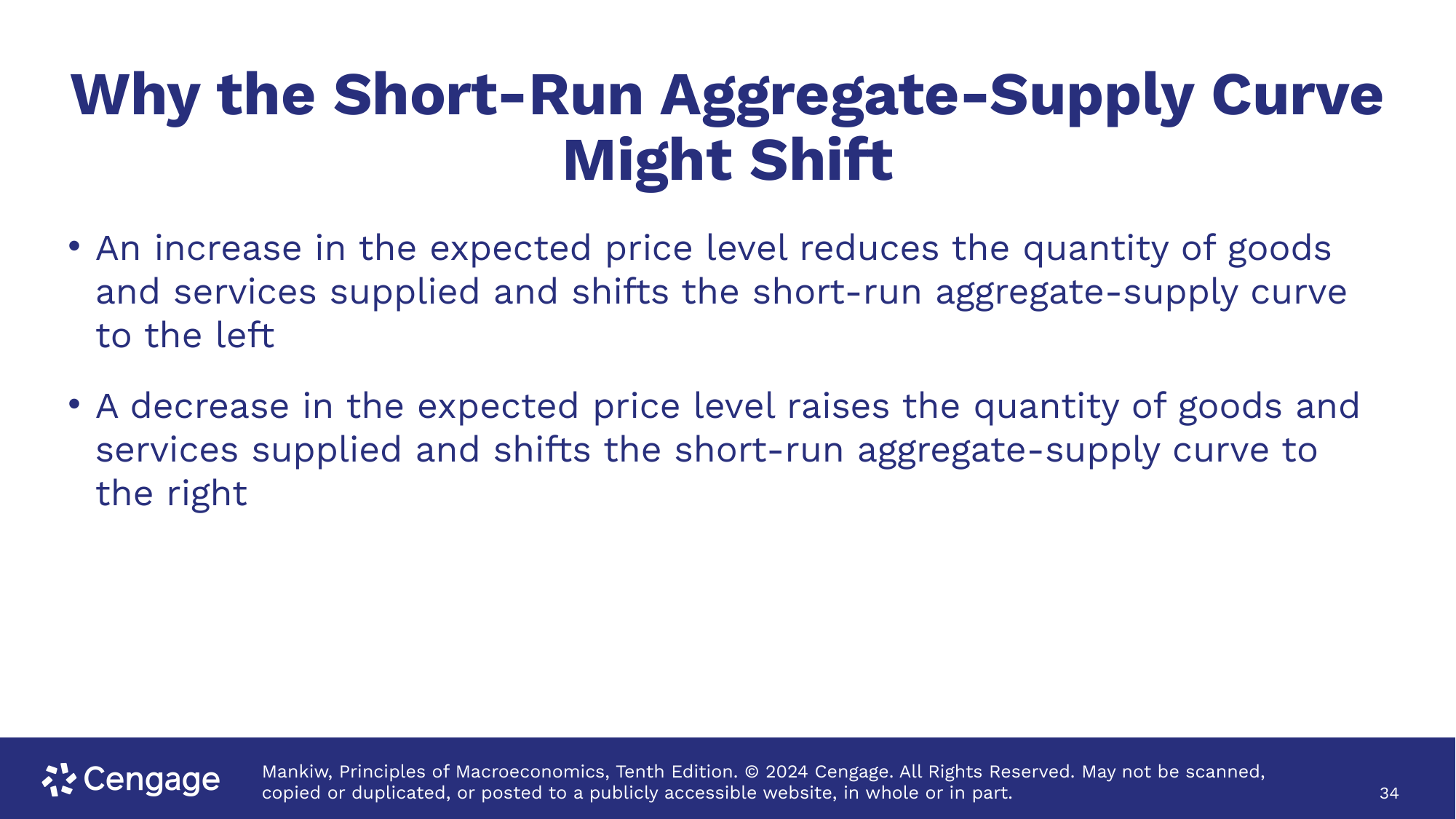

# Why the Short-Run Aggregate-Supply Curve Might Shift
An increase in the expected price level reduces the quantity of goods and services supplied and shifts the short-run aggregate-supply curve to the left
A decrease in the expected price level raises the quantity of goods and services supplied and shifts the short-run aggregate-supply curve to the right